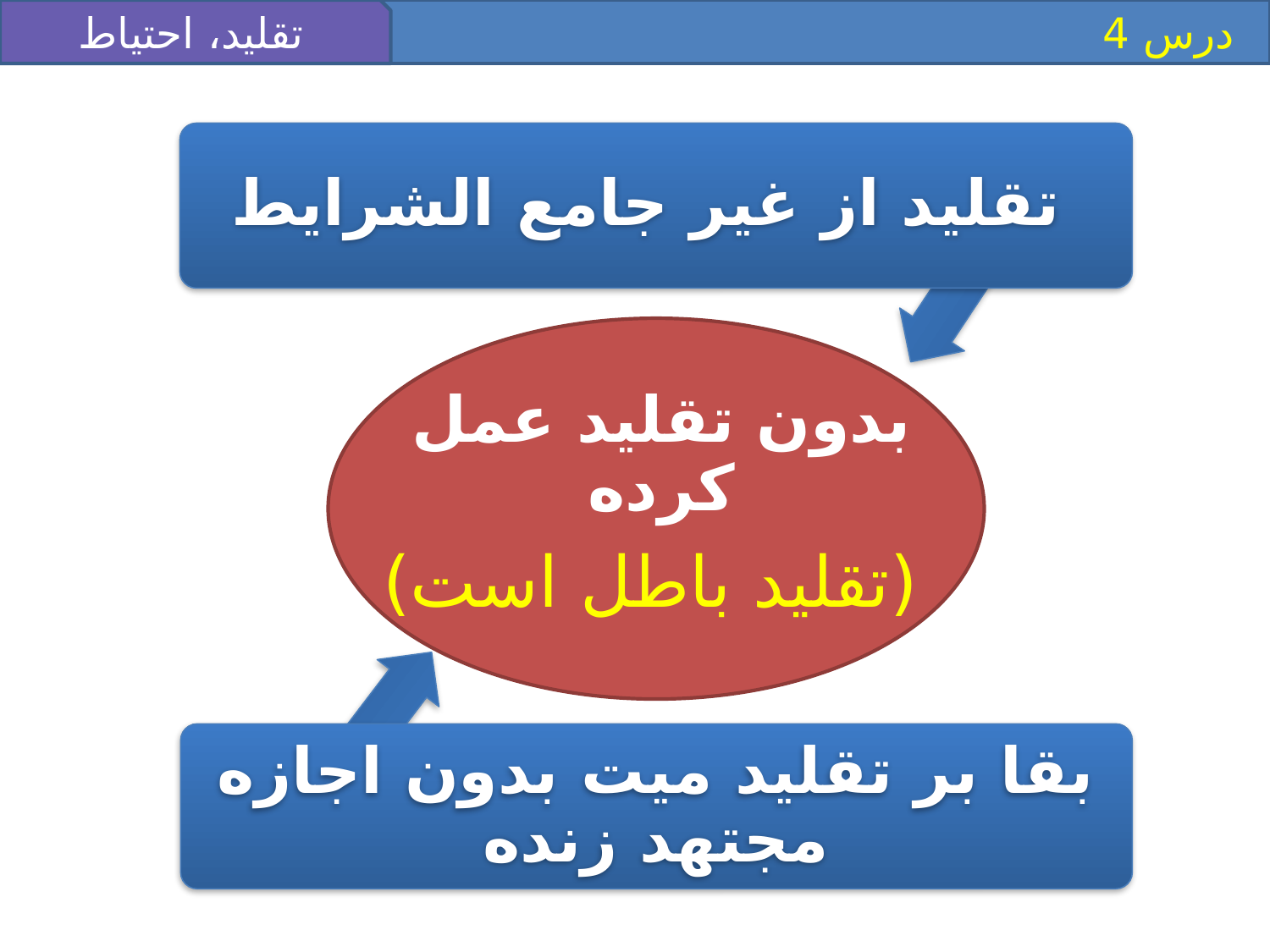

تقليد، احتياط
 درس 4

تقليد از غير جامع الشرايط

بدون تقليد عمل کرده
 (تقليد باطل است)

بقا بر تقليد ميت بدون اجازه مجتهد زنده